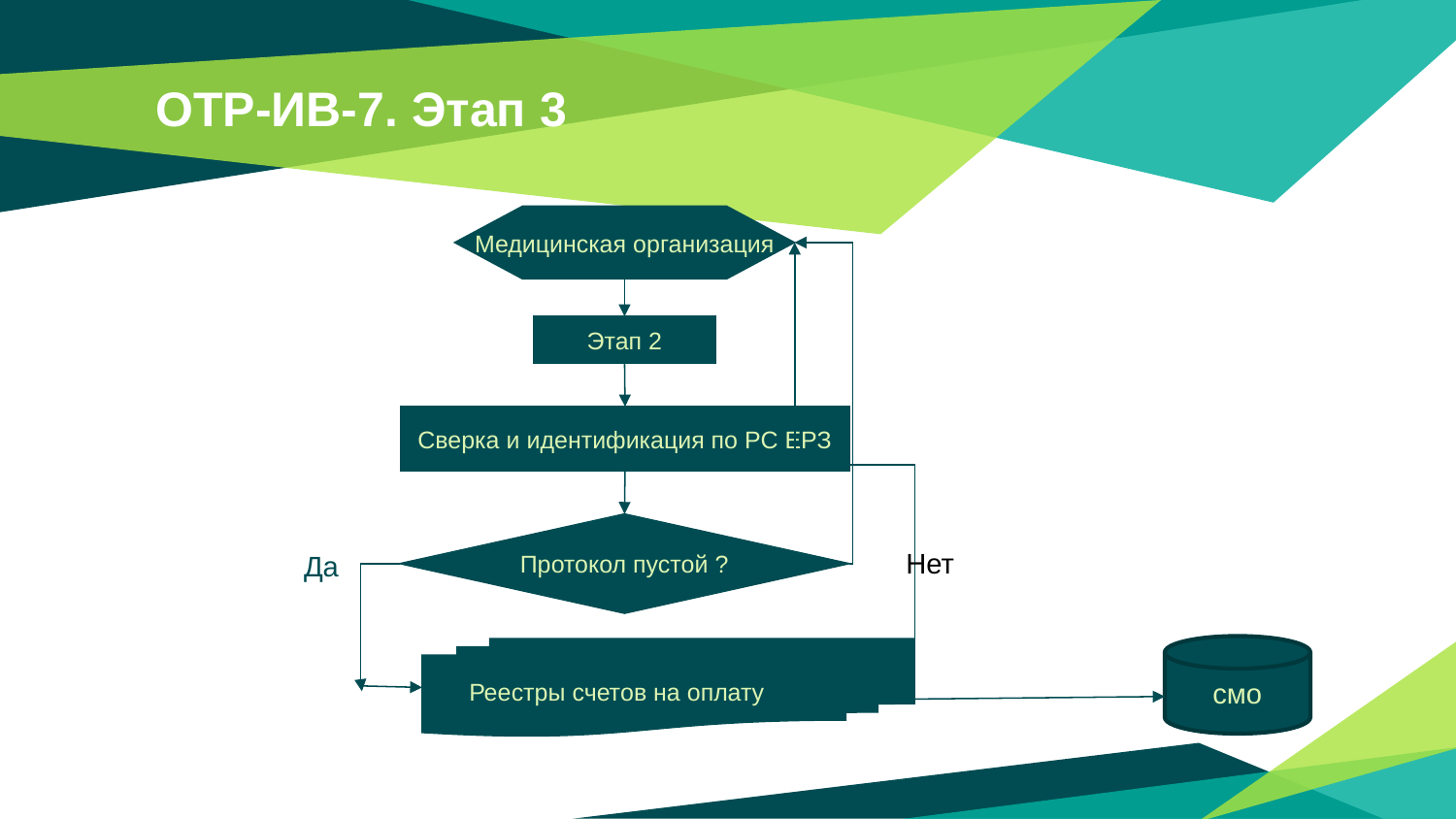

# ОТР-ИВ-7. Этап 3
Медицинская организация
Этап 2
Сверка и идентификация по РС ЕРЗ
Протокол пустой ?
    Нет
Да
смо

Реестры счетов на оплату
22